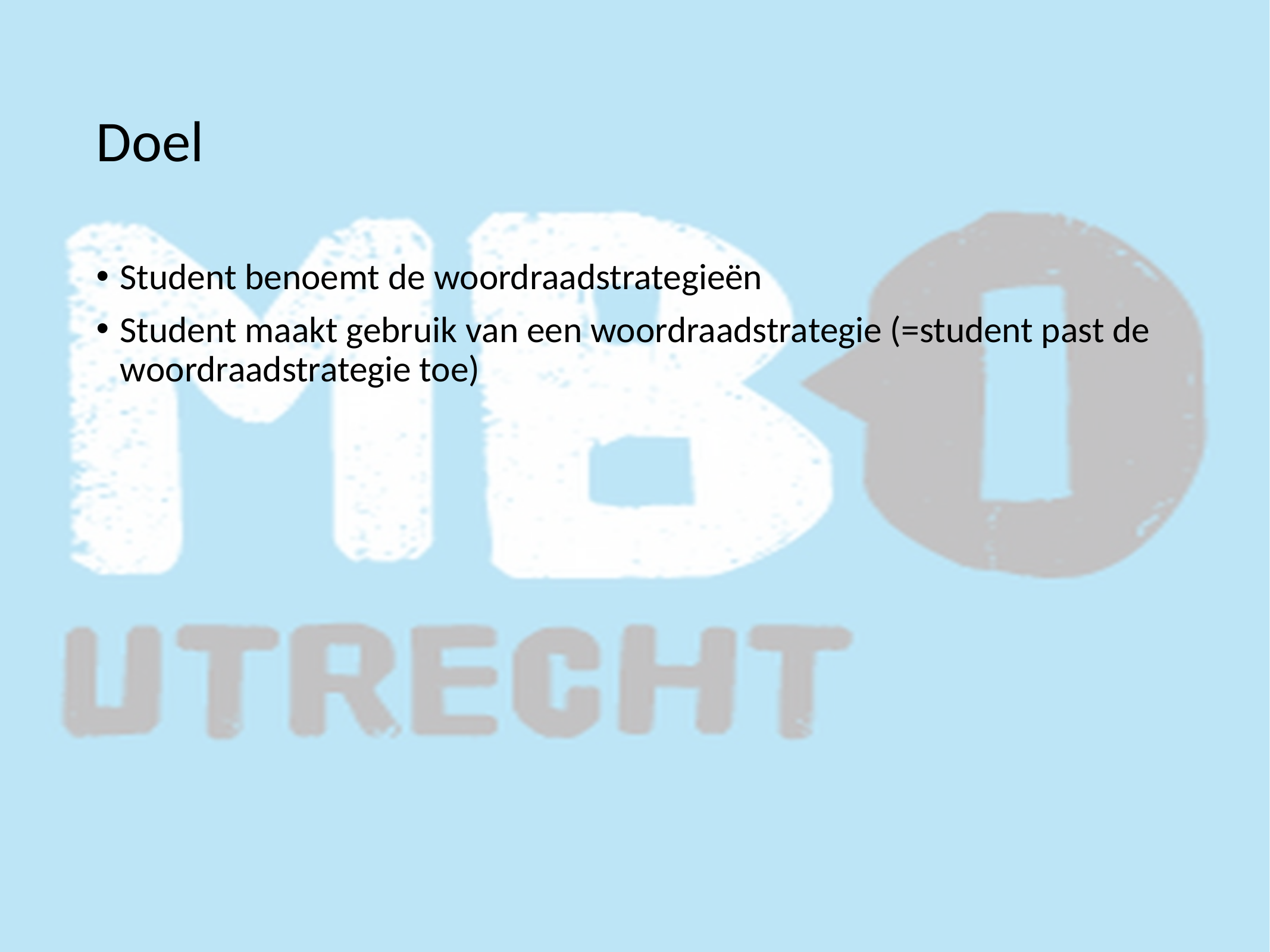

# Doel
Student benoemt de woordraadstrategieën
Student maakt gebruik van een woordraadstrategie (=student past de woordraadstrategie toe)